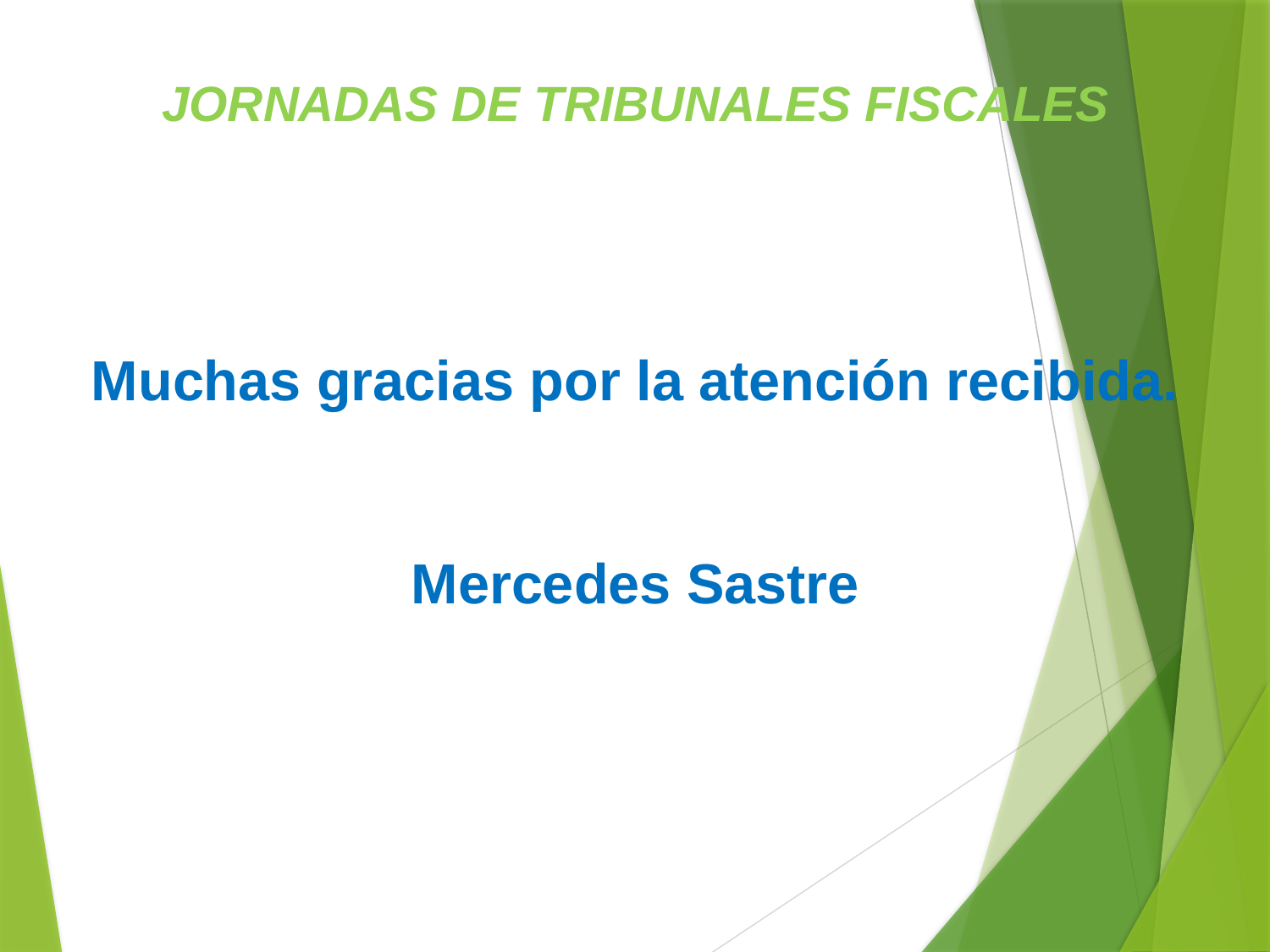

JORNADAS DE TRIBUNALES FISCALES

Muchas gracias por la atención recibida.

Mercedes Sastre